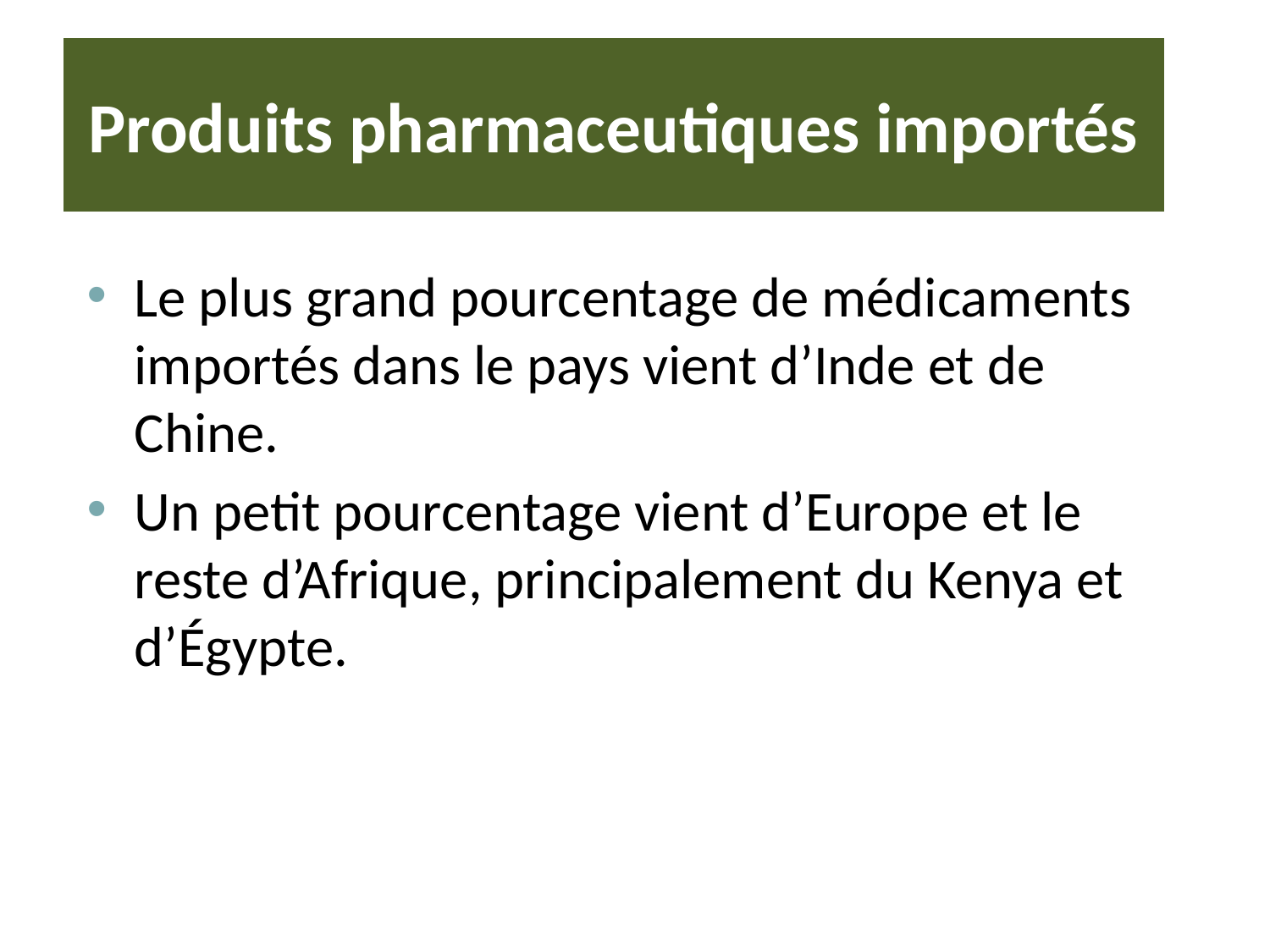

# Produits pharmaceutiques importés
Le plus grand pourcentage de médicaments importés dans le pays vient d’Inde et de Chine.
Un petit pourcentage vient d’Europe et le reste d’Afrique, principalement du Kenya et d’Égypte.